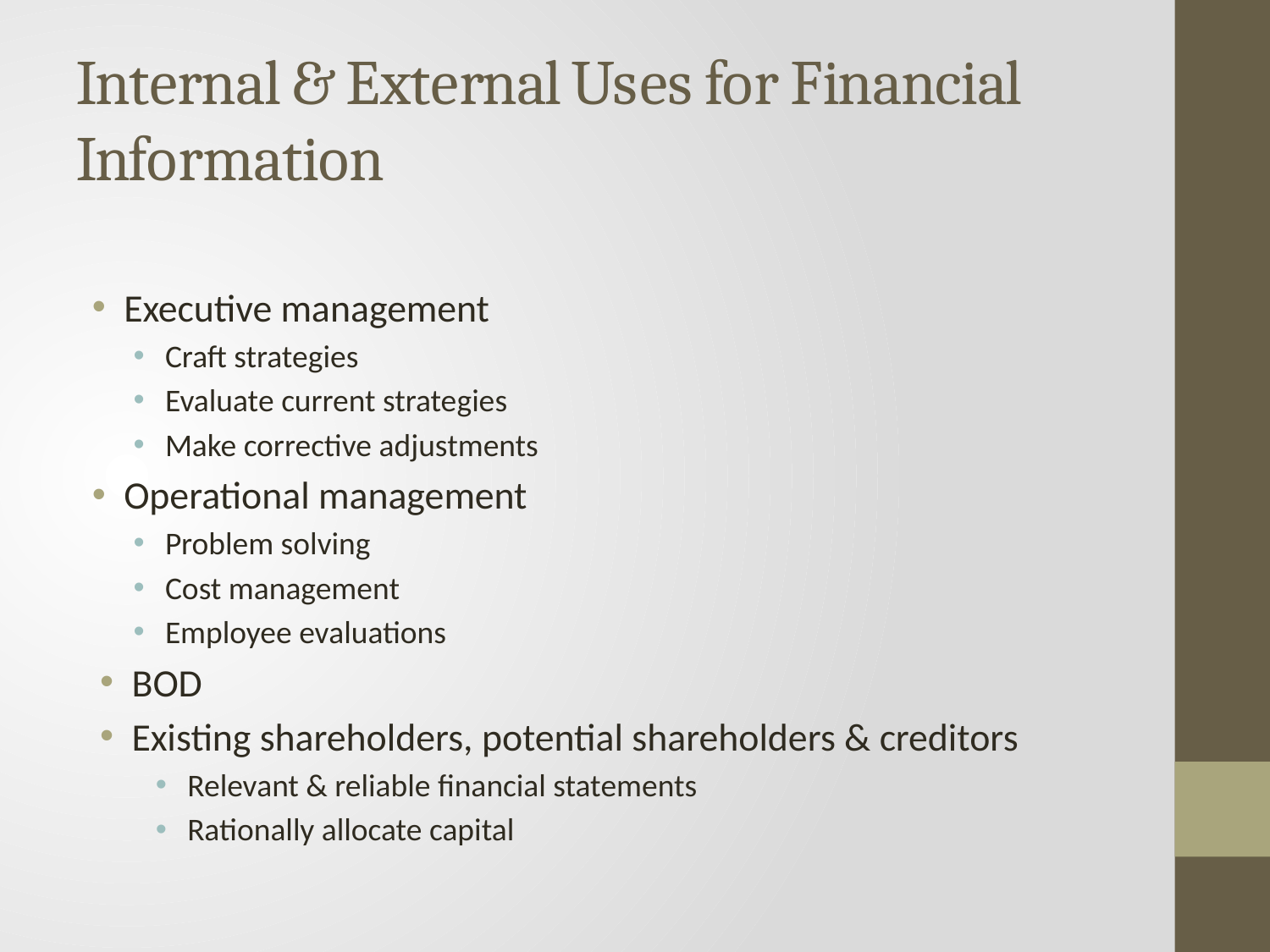

# Internal & External Uses for Financial Information

Executive management
Craft strategies
Evaluate current strategies
Make corrective adjustments
Operational management
Problem solving
Cost management
Employee evaluations
BOD
Existing shareholders, potential shareholders & creditors
Relevant & reliable financial statements
Rationally allocate capital